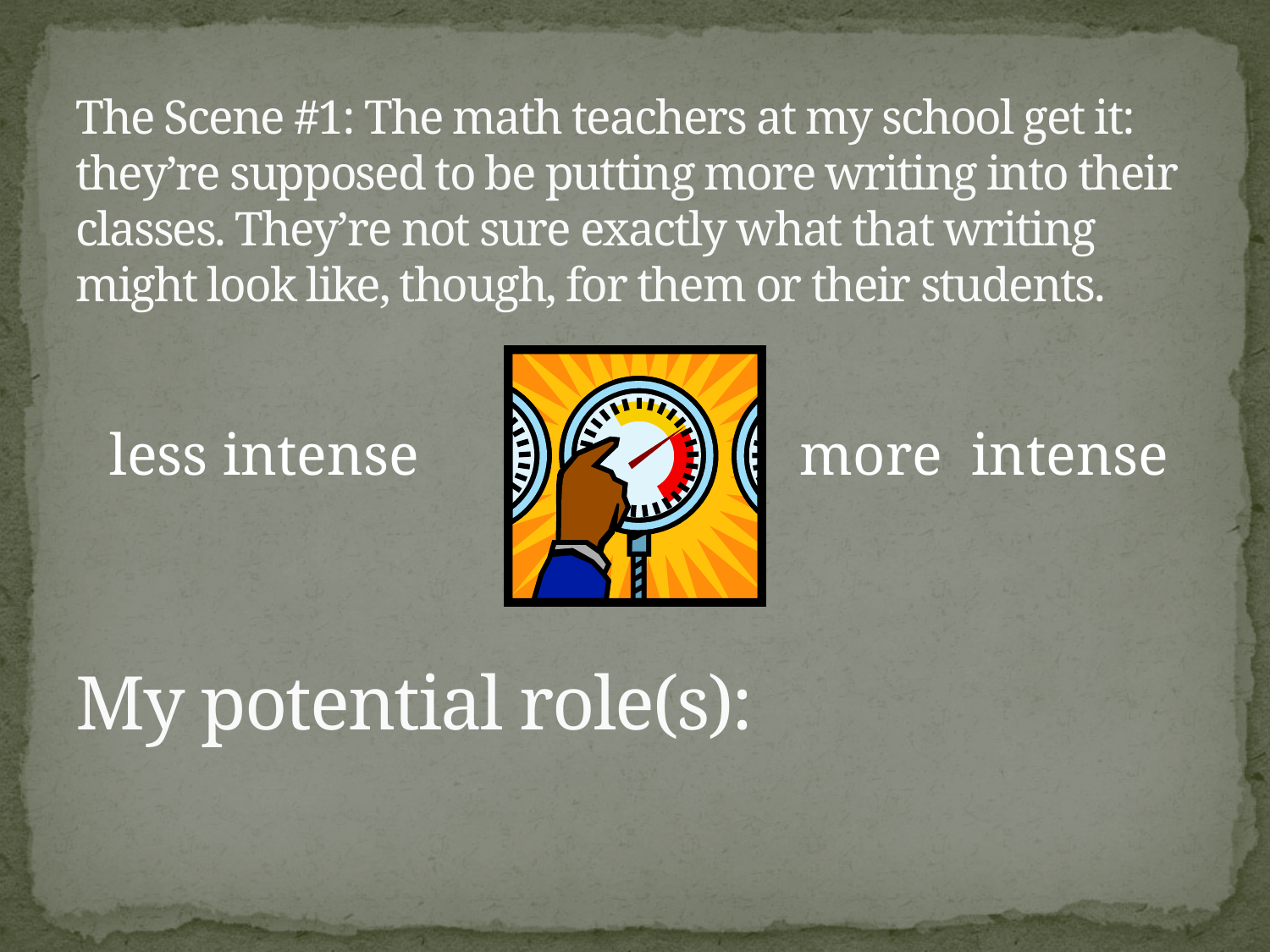

# The Scene #1: The math teachers at my school get it: they’re supposed to be putting more writing into their classes. They’re not sure exactly what that writing might look like, though, for them or their students.
less intense
more  intense
My potential role(s):